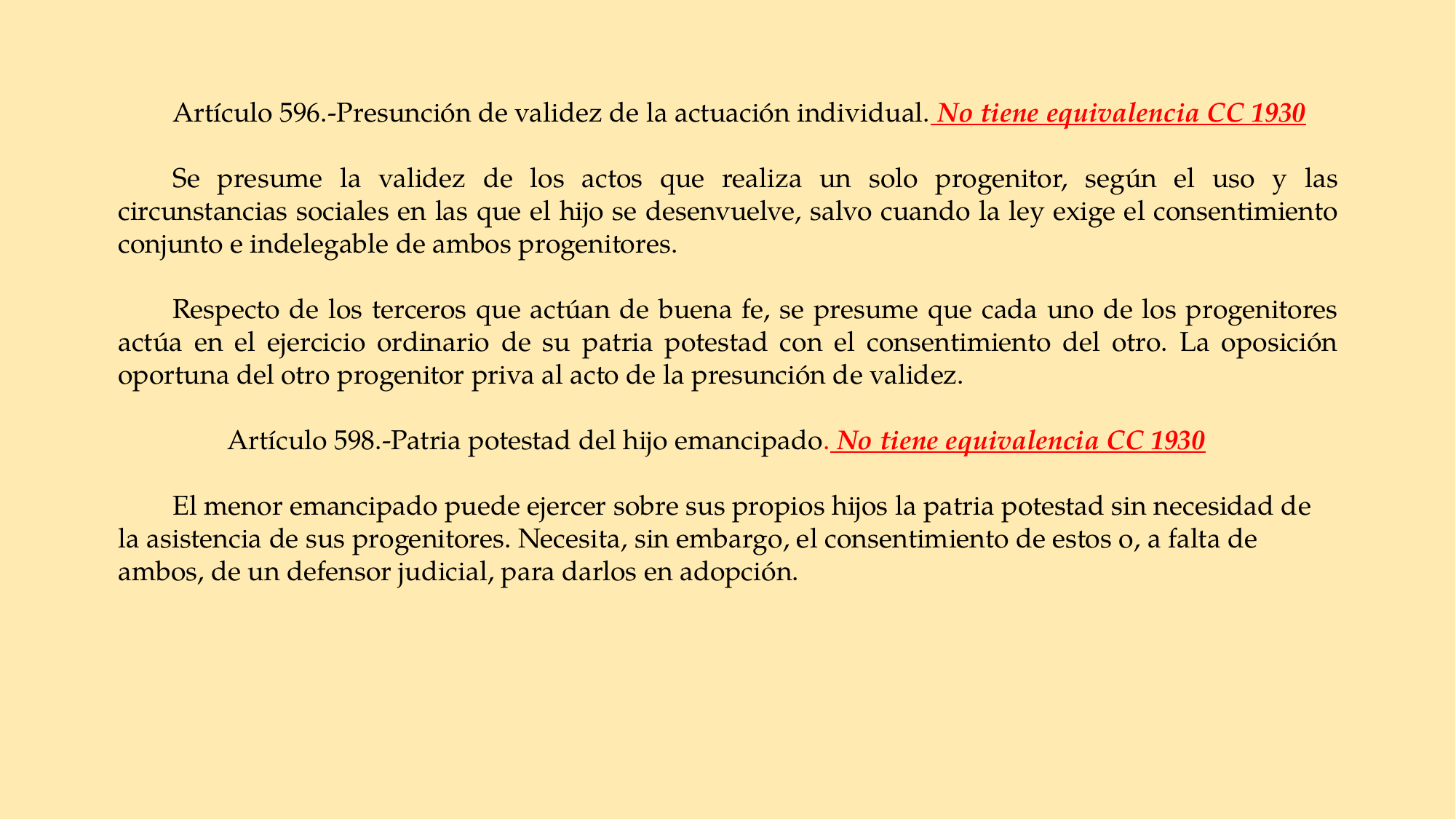

Artículo 596.-Presunción de validez de la actuación individual. No tiene equivalencia CC 1930

Se presume la validez de los actos que realiza un solo progenitor, según el uso y las circunstancias sociales en las que el hijo se desenvuelve, salvo cuando la ley exige el consentimiento conjunto e indelegable de ambos progenitores.

Respecto de los terceros que actúan de buena fe, se presume que cada uno de los progenitores actúa en el ejercicio ordinario de su patria potestad con el consentimiento del otro. La oposición oportuna del otro progenitor priva al acto de la presunción de validez.

	Artículo 598.-Patria potestad del hijo emancipado. No tiene equivalencia CC 1930

El menor emancipado puede ejercer sobre sus propios hijos la patria potestad sin necesidad de la asistencia de sus progenitores. Necesita, sin embargo, el consentimiento de estos o, a falta de ambos, de un defensor judicial, para darlos en adopción.